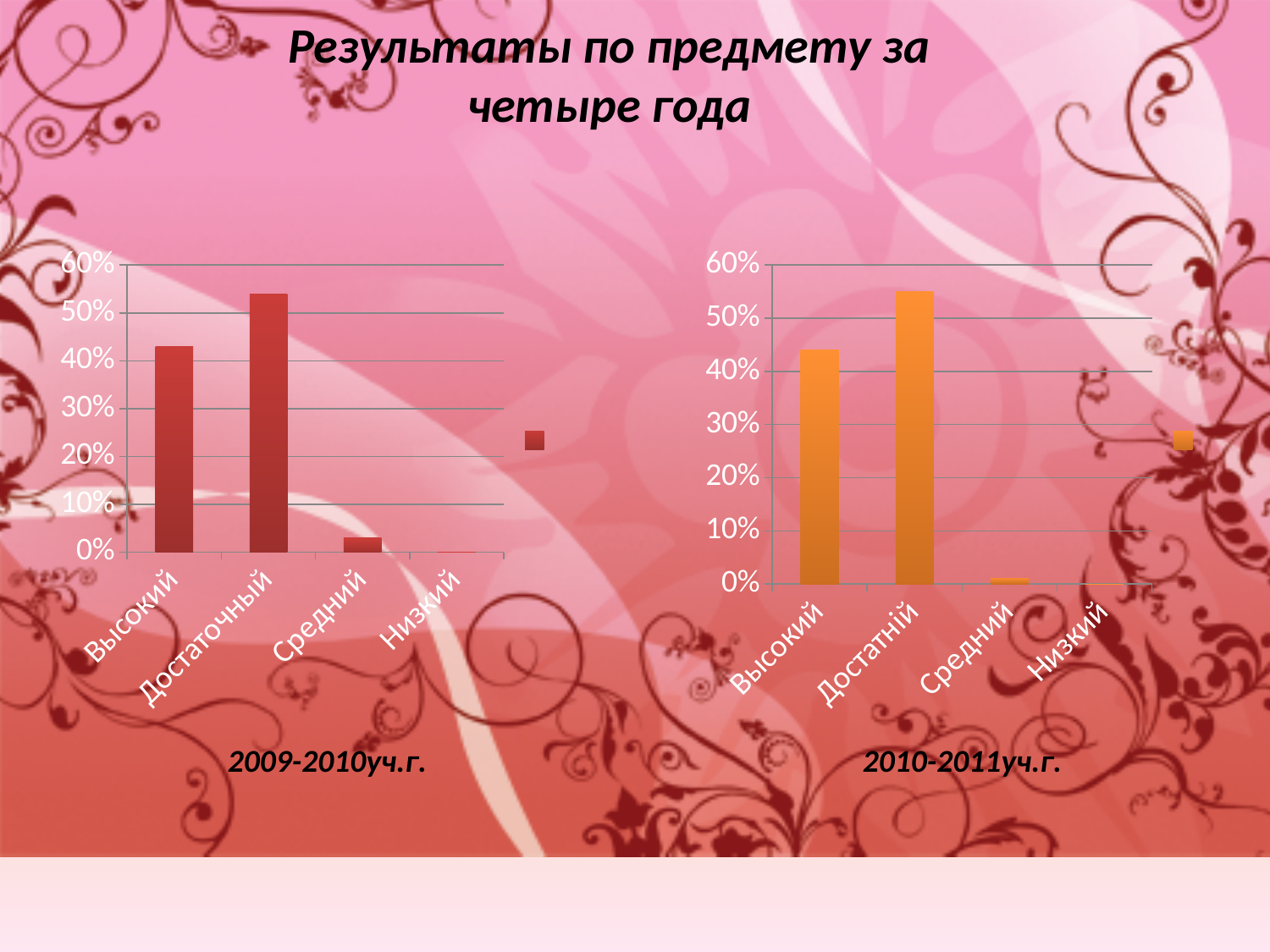

# Результаты по предмету за четыре года

### Chart:

| Category |     |
|---|---|
| Высокий | 0.43000000000000005 |
| Достаточный | 0.54 |
| Средний | 0.030000000000000002 |
| Низкий | 0.0 |

### Chart:

| Category |     |
|---|---|
| Высокий | 0.44 |
| Достатній | 0.55 |
| Средний | 0.010000000000000002 |
| Низкий | 0.0 |
2009-2010уч.г.
2010-2011уч.г.